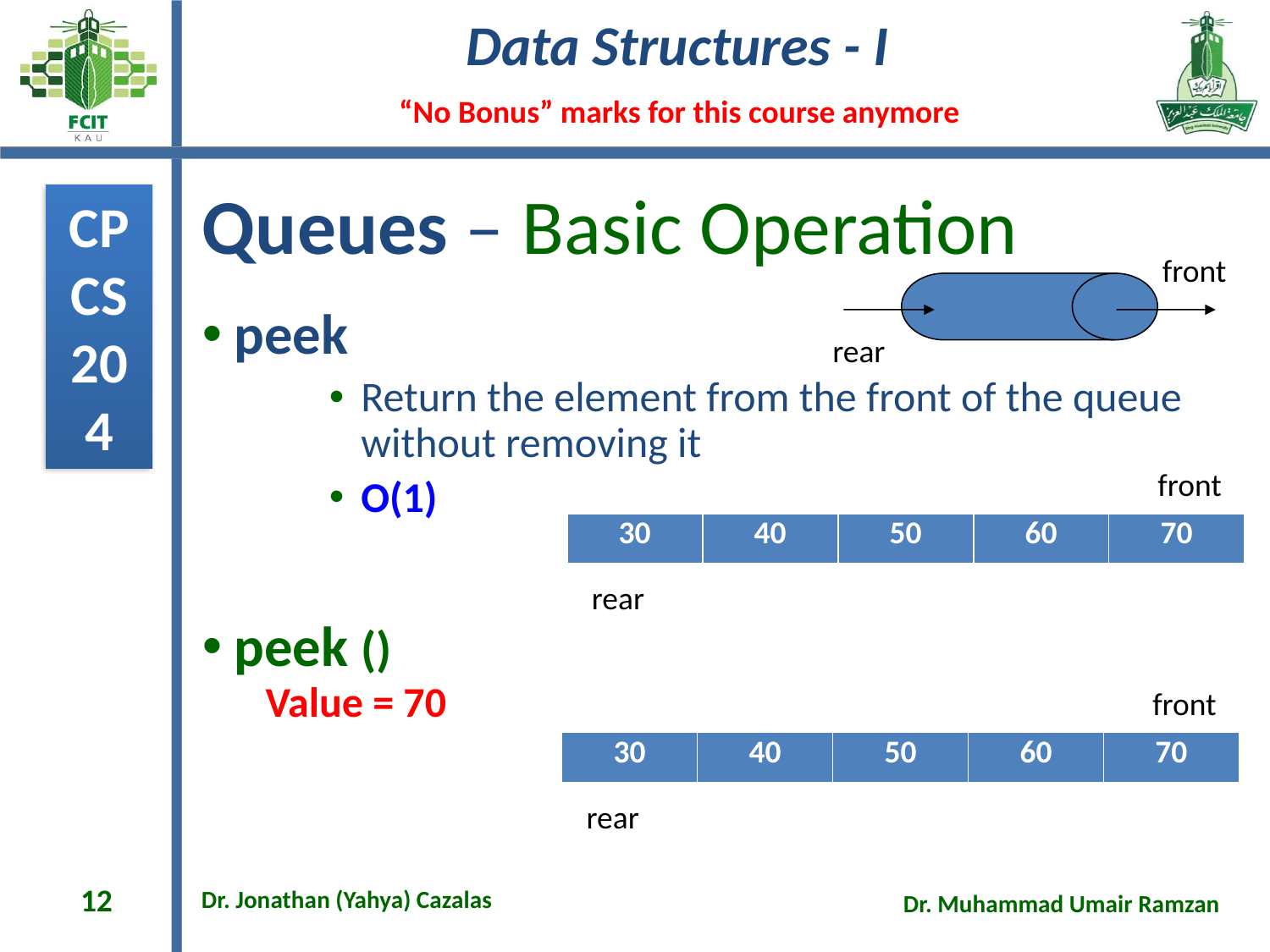

# Queues – Basic Operation
front

rear
peek
Return the element from the front of the queue without removing it
O(1)

peek ()
front
| 30 | 40 | 50 | 60 | 70 |
| --- | --- | --- | --- | --- |
rear
Value = 70
front
| 30 | 40 | 50 | 60 | 70 |
| --- | --- | --- | --- | --- |
rear
12